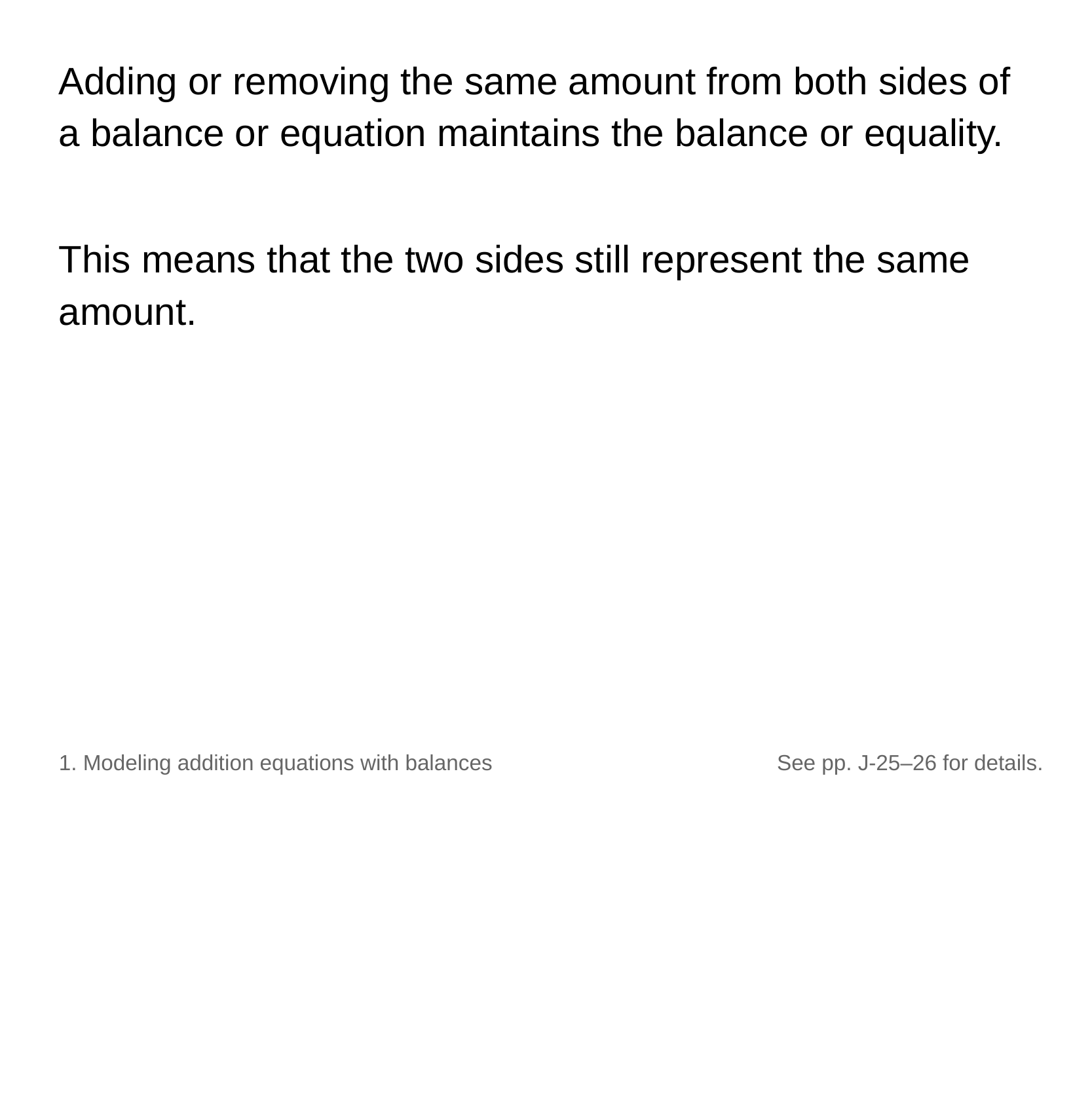

Adding or removing the same amount from both sides of a balance or equation maintains the balance or equality.

This means that the two sides still represent the same amount.
1. Modeling addition equations with balances
See pp. J-25–26 for details.